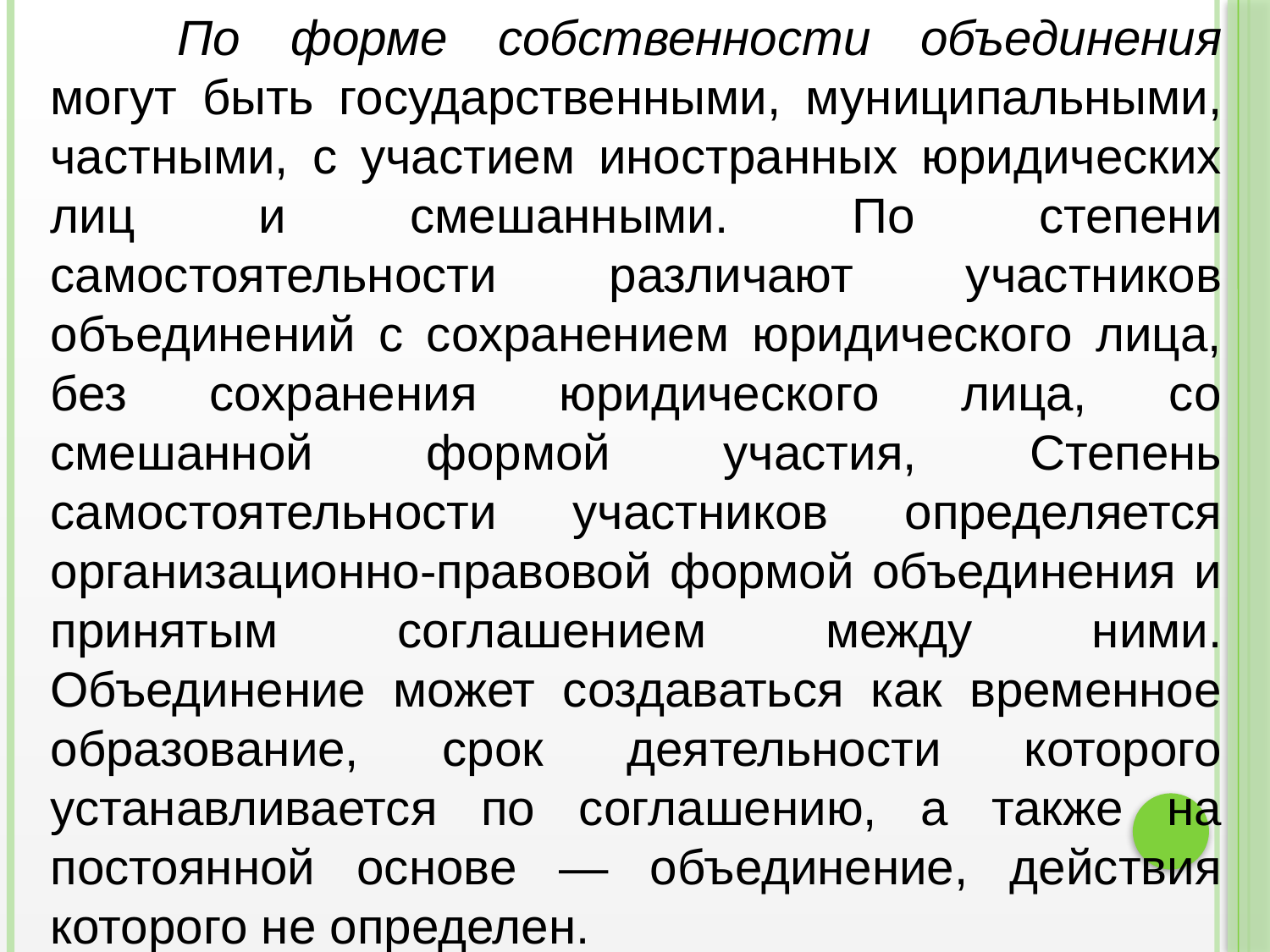

По форме собственности объединения могут быть государственными, муниципальными, частными, с участием иностранных юридических лиц и смешанными. По степени самостоятельности различают участников объединений с сохранением юридического лица, без сохранения юридического лица, со смешанной формой участия, Степень самостоятельности участников определяется организационно-правовой формой объединения и принятым соглашением между ними. Объединение может создаваться как временное образование, срок деятельности которого устанавливается по соглашению, а также на постоянной основе — объединение, действия которого не определен.